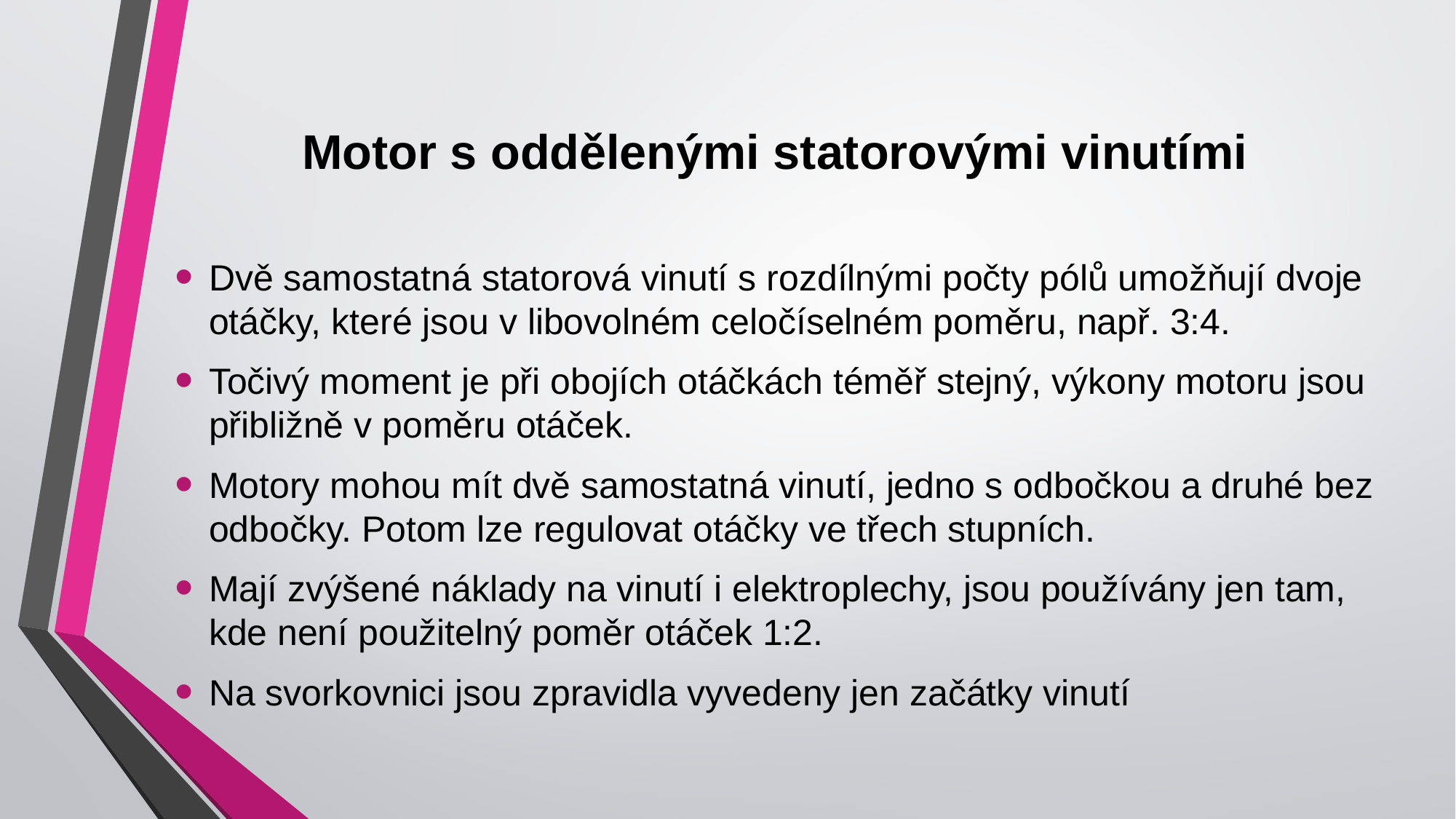

# Motor s oddělenými statorovými vinutími
Dvě samostatná statorová vinutí s rozdílnými počty pólů umožňují dvoje otáčky, které jsou v libovolném celočíselném poměru, např. 3:4.
Točivý moment je při obojích otáčkách téměř stejný, výkony motoru jsou přibližně v poměru otáček.
Motory mohou mít dvě samostatná vinutí, jedno s odbočkou a druhé bez odbočky. Potom lze regulovat otáčky ve třech stupních.
Mají zvýšené náklady na vinutí i elektroplechy, jsou používány jen tam, kde není použitelný poměr otáček 1:2.
Na svorkovnici jsou zpravidla vyvedeny jen začátky vinutí